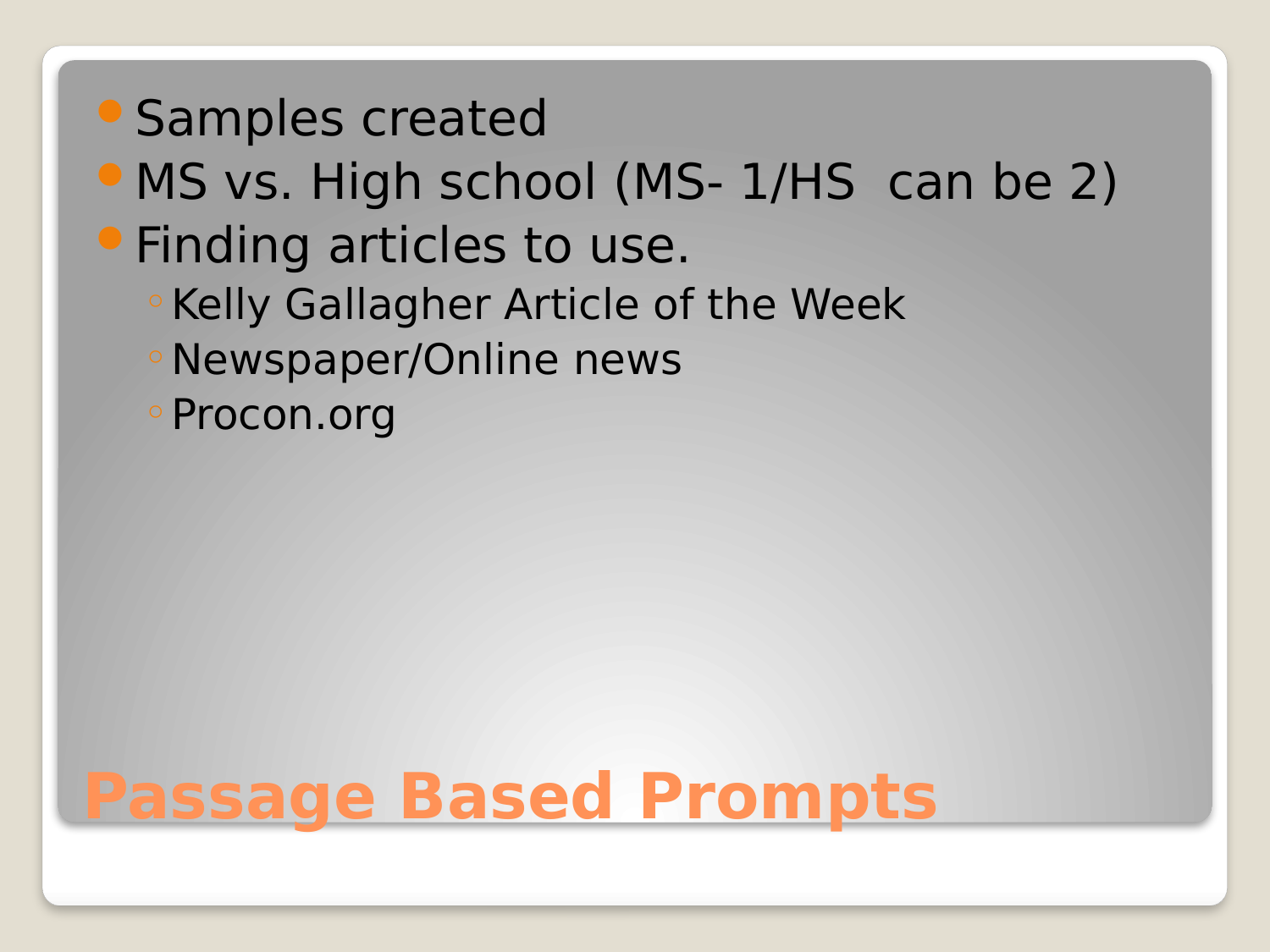

Samples created
MS vs. High school (MS- 1/HS  can be 2)
Finding articles to use.
Kelly Gallagher Article of the Week
Newspaper/Online news
Procon.org
# Passage Based Prompts